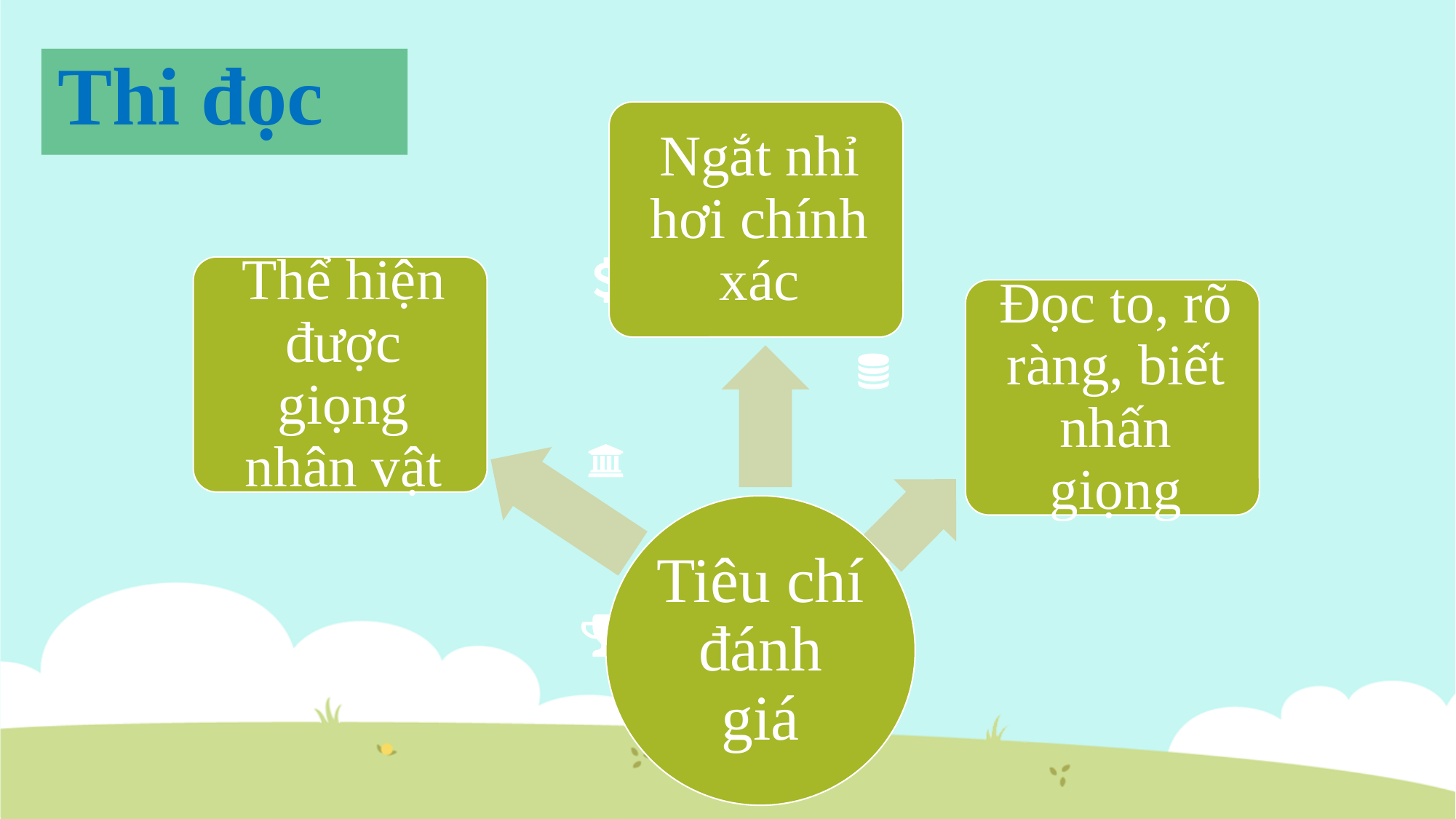

Thi đọc
Tiêu chí đánh giá
Thể hiện được giọng nhân vật
Ngắt nhỉ hơi chính xác
Đọc to, rõ ràng, biết nhấn giọng